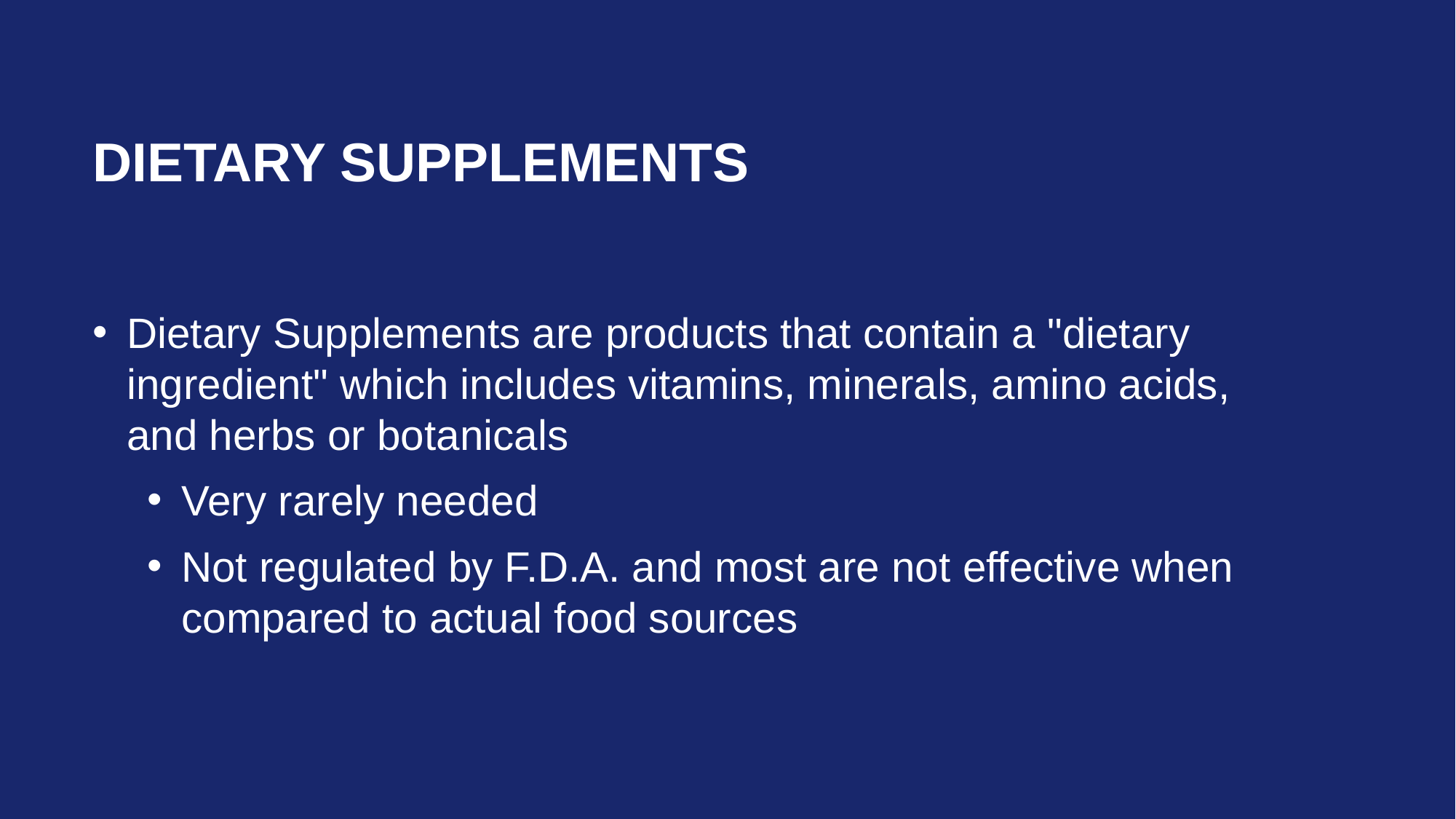

# Dietary supplements
Dietary Supplements are products that contain a "dietary ingredient" which includes vitamins, minerals, amino acids, and herbs or botanicals
Very rarely needed
Not regulated by F.D.A. and most are not effective when compared to actual food sources